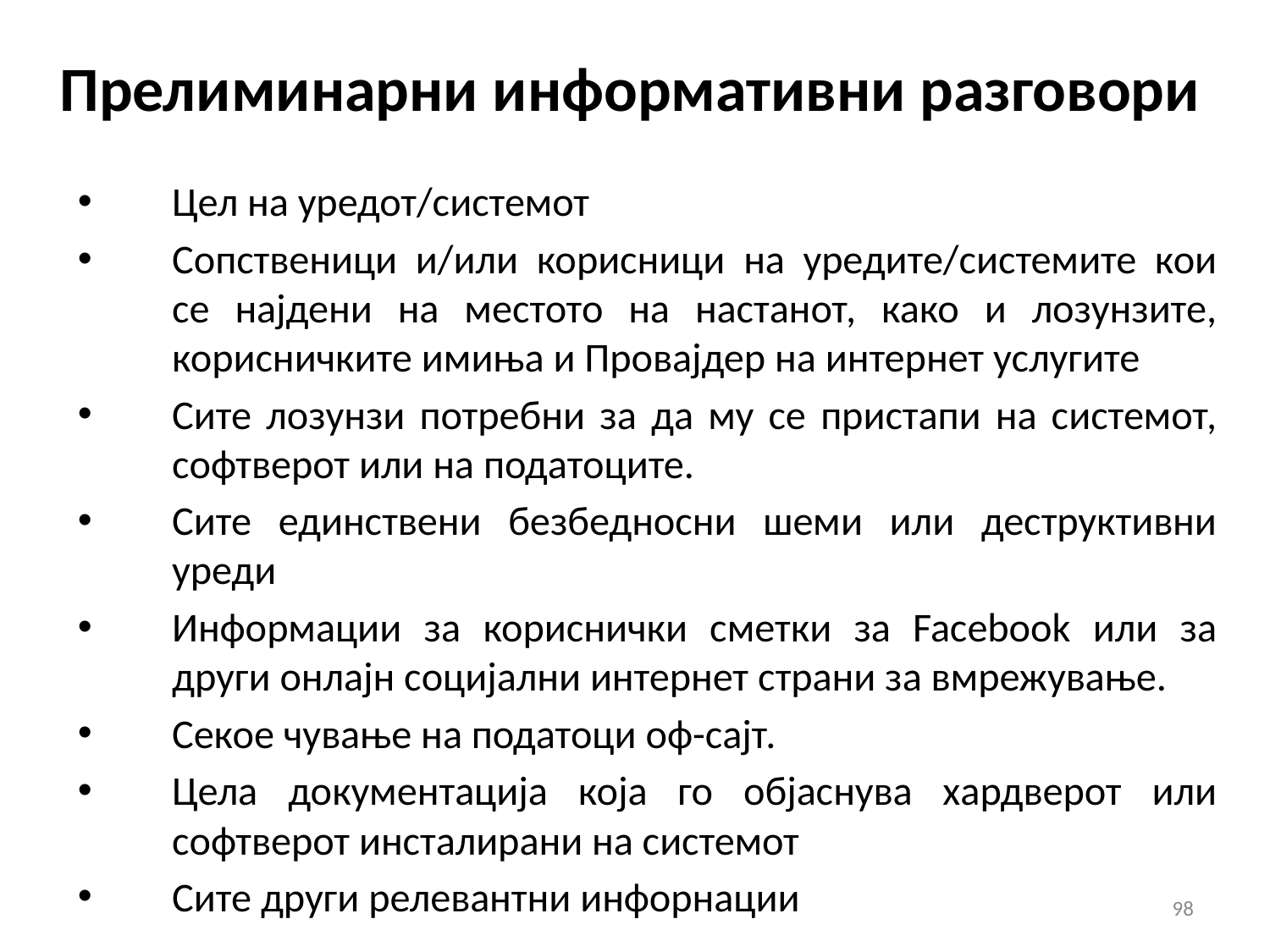

# Прелиминарни информативни разговори
Цел на уредот/системот
Сопственици и/или корисници на уредите/системите кои се најдени на местото на настанот, како и лозунзите, корисничките имиња и Провајдер на интернет услугите
Сите лозунзи потребни за да му се пристапи на системот, софтверот или на податоците.
Сите единствени безбедносни шеми или деструктивни уреди
Информации за кориснички сметки за Facebook или за други онлајн социјални интернет страни за вмрежување.
Секое чување на податоци оф-сајт.
Цела документација која го објаснува хардверот или софтверот инсталирани на системот
Сите други релевантни инфорнации
98